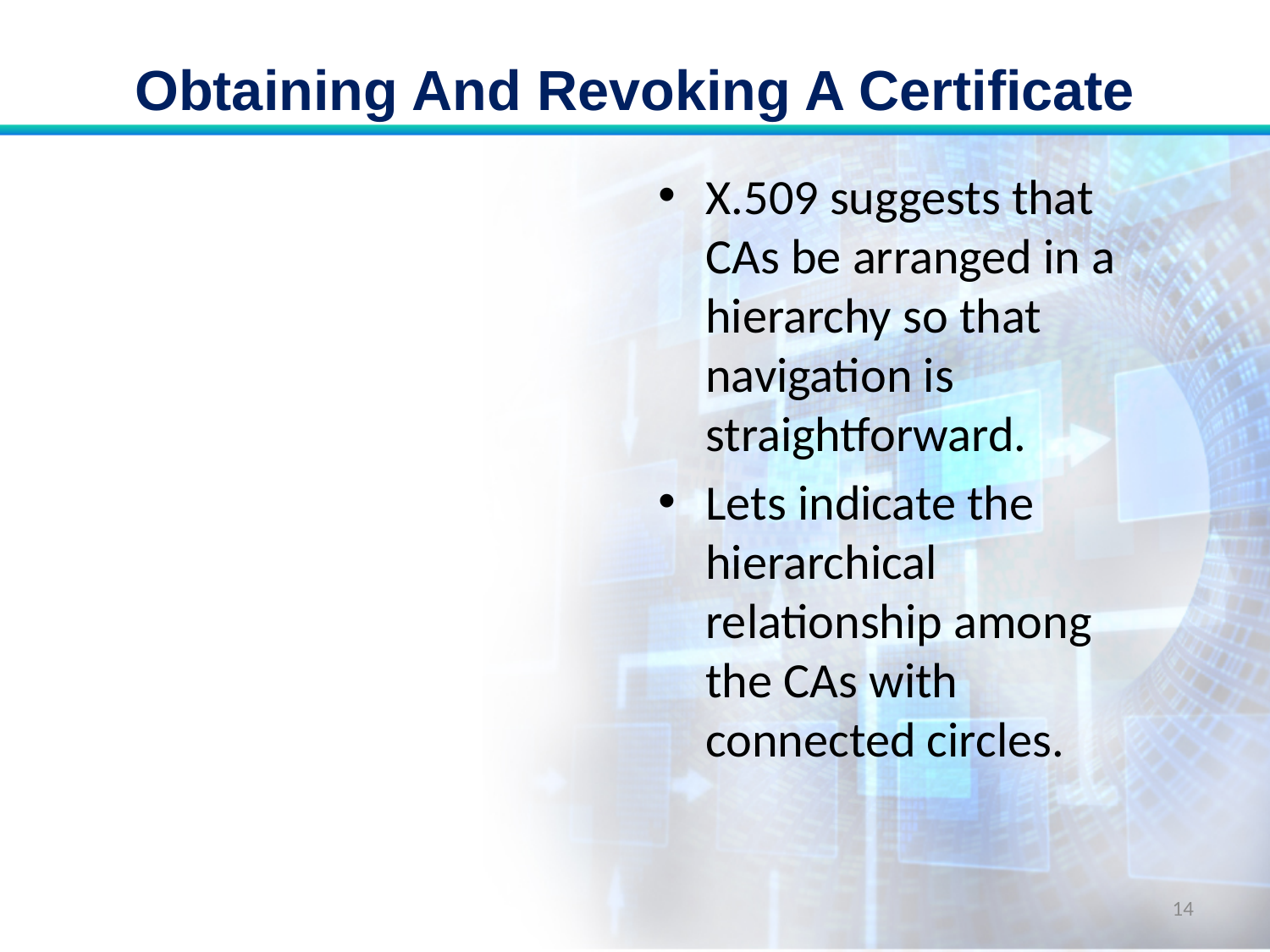

# Obtaining And Revoking A Certificate
X.509 suggests that CAs be arranged in a hierarchy so that navigation is straightforward.
Lets indicate the hierarchical relationship among the CAs with connected circles.
14